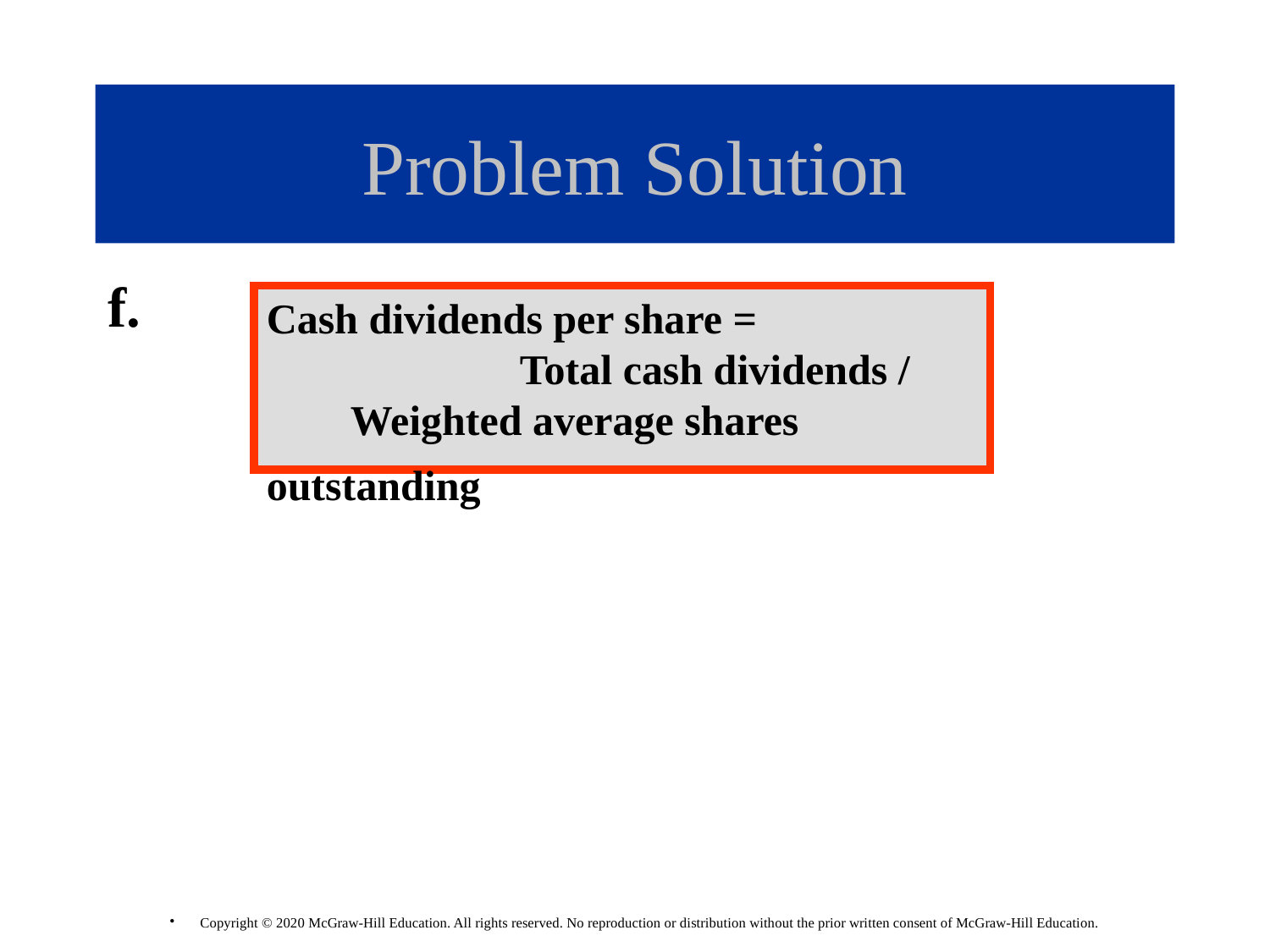

# Problem Solution
f.

Cash dividends per share =                                             Total cash dividends /               Weighted average shares outstanding